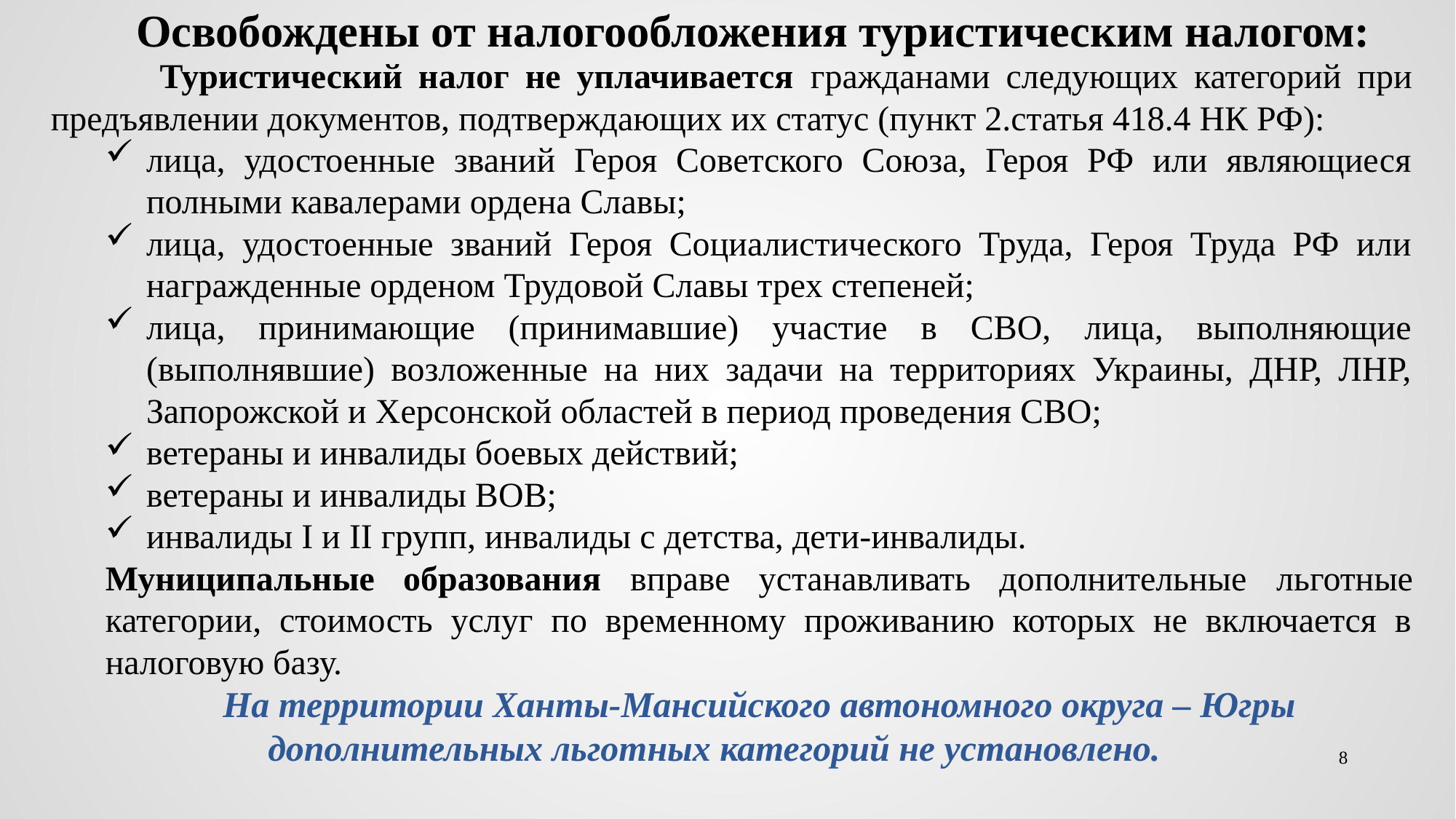

Освобождены от налогообложения туристическим налогом:
       Туристический налог не уплачивается гражданами следующих категорий при предъявлении документов, подтверждающих их статус (пункт 2.статья 418.4 НК РФ):
лица, удостоенные званий Героя Советского Союза, Героя РФ или являющиеся полными кавалерами ордена Славы;
лица, удостоенные званий Героя Социалистического Труда, Героя Труда РФ или награжденные орденом Трудовой Славы трех степеней;
лица, принимающие (принимавшие) участие в СВО, лица, выполняющие (выполнявшие) возложенные на них задачи на территориях Украины, ДНР, ЛНР, Запорожской и Херсонской областей в период проведения СВО;
ветераны и инвалиды боевых действий;
ветераны и инвалиды ВОВ;
инвалиды I и II групп, инвалиды с детства, дети-инвалиды.
Муниципальные образования вправе устанавливать дополнительные льготные категории, стоимость услуг по временному проживанию которых не включается в налоговую базу.
На территории Ханты-Мансийского автономного округа – Югры дополнительных льготных категорий не установлено.
8